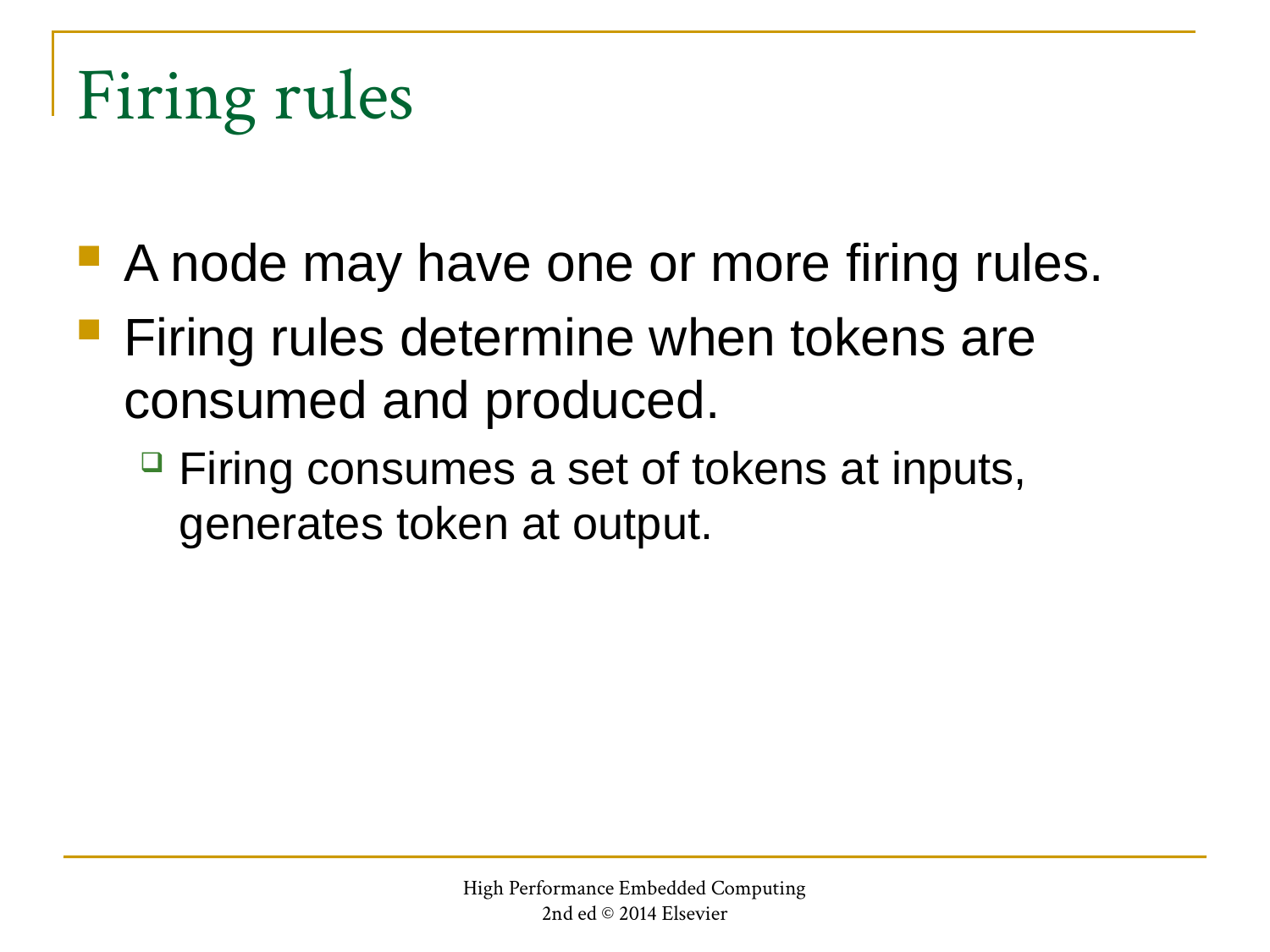

# Firing rules
A node may have one or more firing rules.
Firing rules determine when tokens are consumed and produced.
Firing consumes a set of tokens at inputs, generates token at output.
High Performance Embedded Computing 2nd ed © 2014 Elsevier